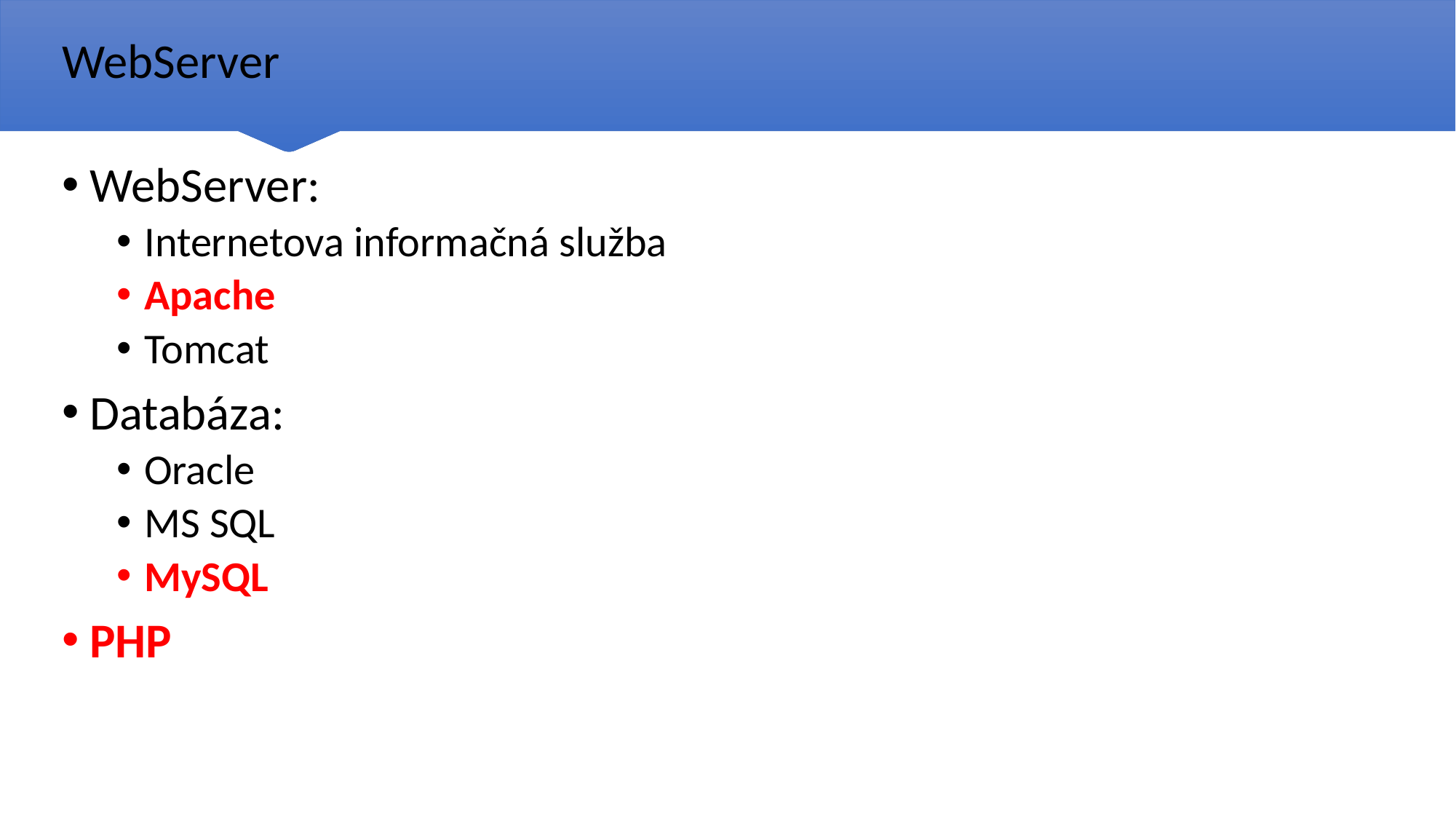

# WebServer
WebServer:
Internetova informačná služba
Apache
Tomcat
Databáza:
Oracle
MS SQL
MySQL
PHP